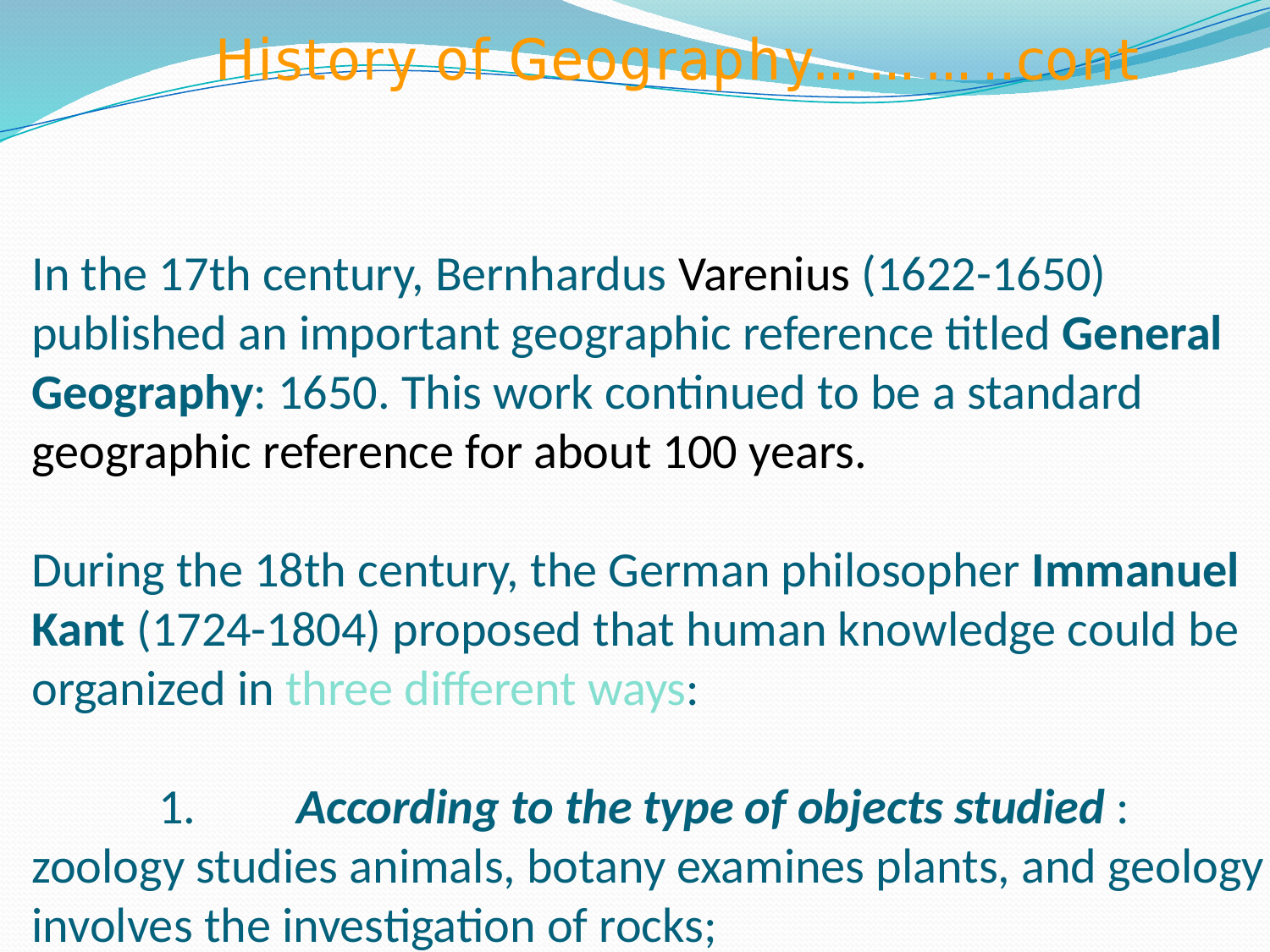

History of Geography………..cont
# In the 17th century, Bernhardus Varenius (1622-1650) published an important geographic reference titled General Geography: 1650. This work continued to be a standard geographic reference for about 100 years. During the 18th century, the German philosopher Immanuel Kant (1724-1804) proposed that human knowledge could be organized in three different ways: 1.	 According to the type of objects studied : zoology studies animals, botany examines plants, and geology involves the investigation of rocks;